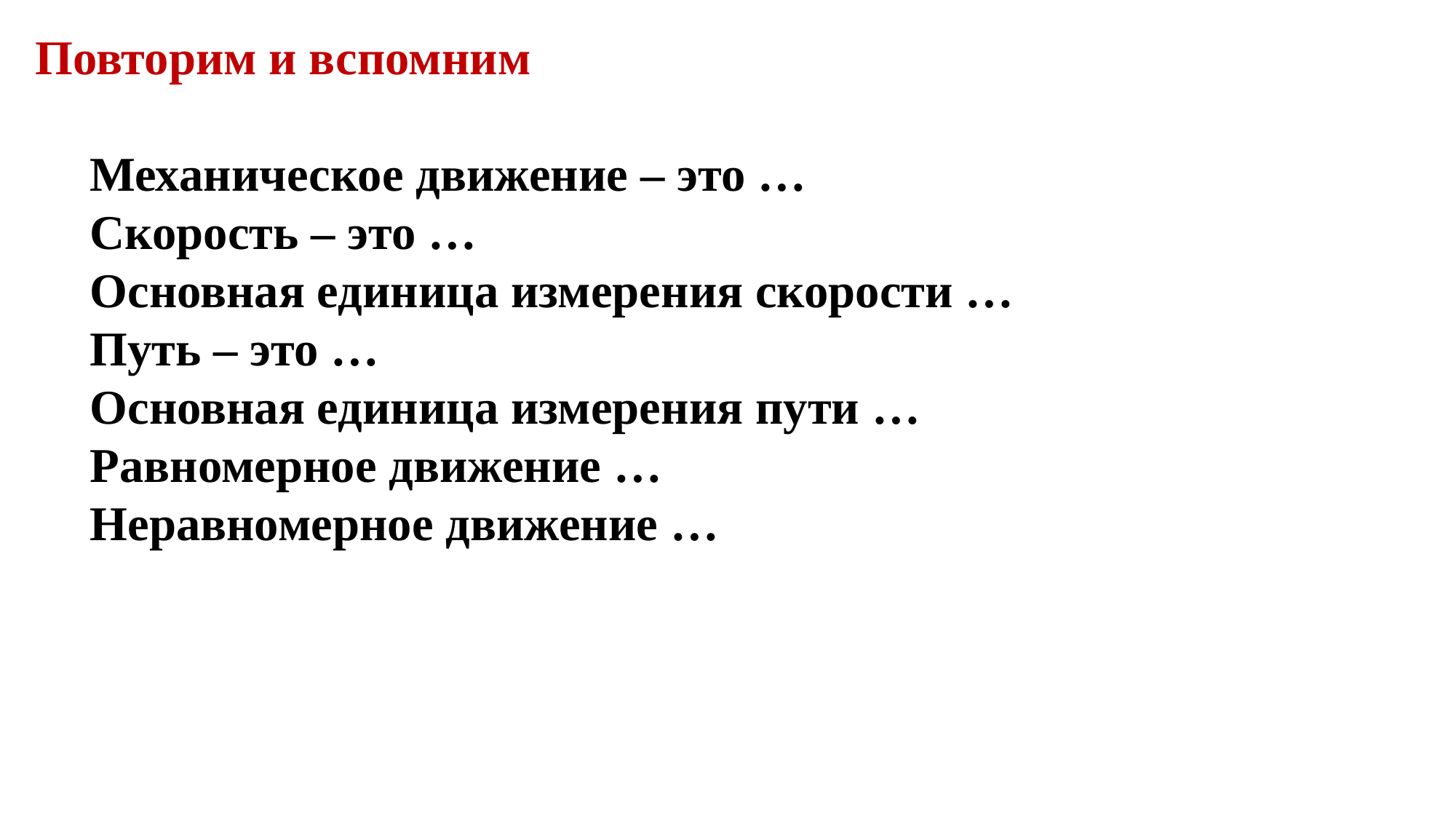

Повторим и вспомним

Механическое движение – это …
Скорость – это …
Основная единица измерения скорости …
Путь – это …
Основная единица измерения пути …
Равномерное движение …
Неравномерное движение …